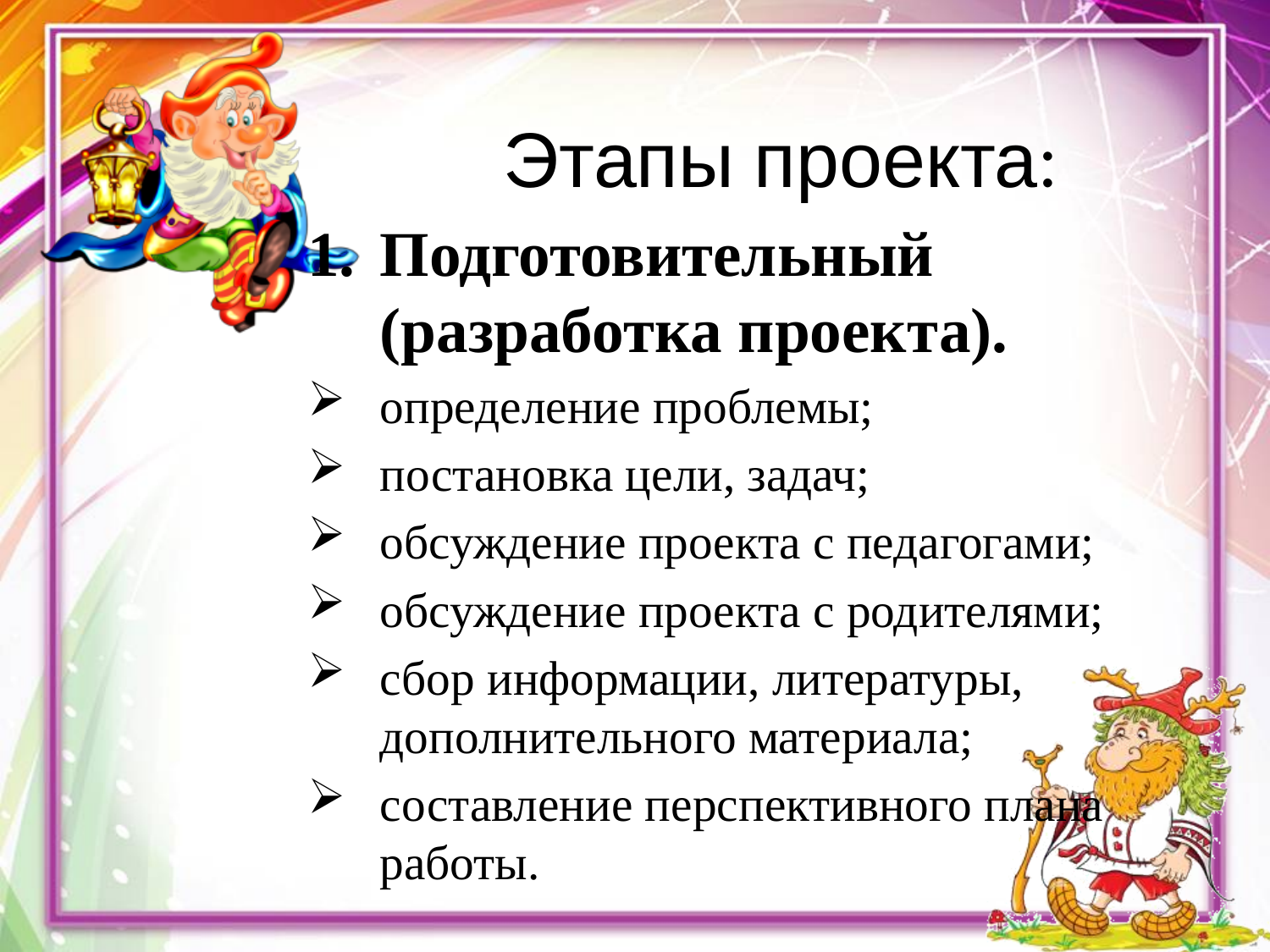

# Этапы проекта:
Подготовительный (разработка проекта).
определение проблемы;
постановка цели, задач;
обсуждение проекта с педагогами;
обсуждение проекта с родителями;
сбор информации, литературы, дополнительного материала;
составление перспективного плана работы.